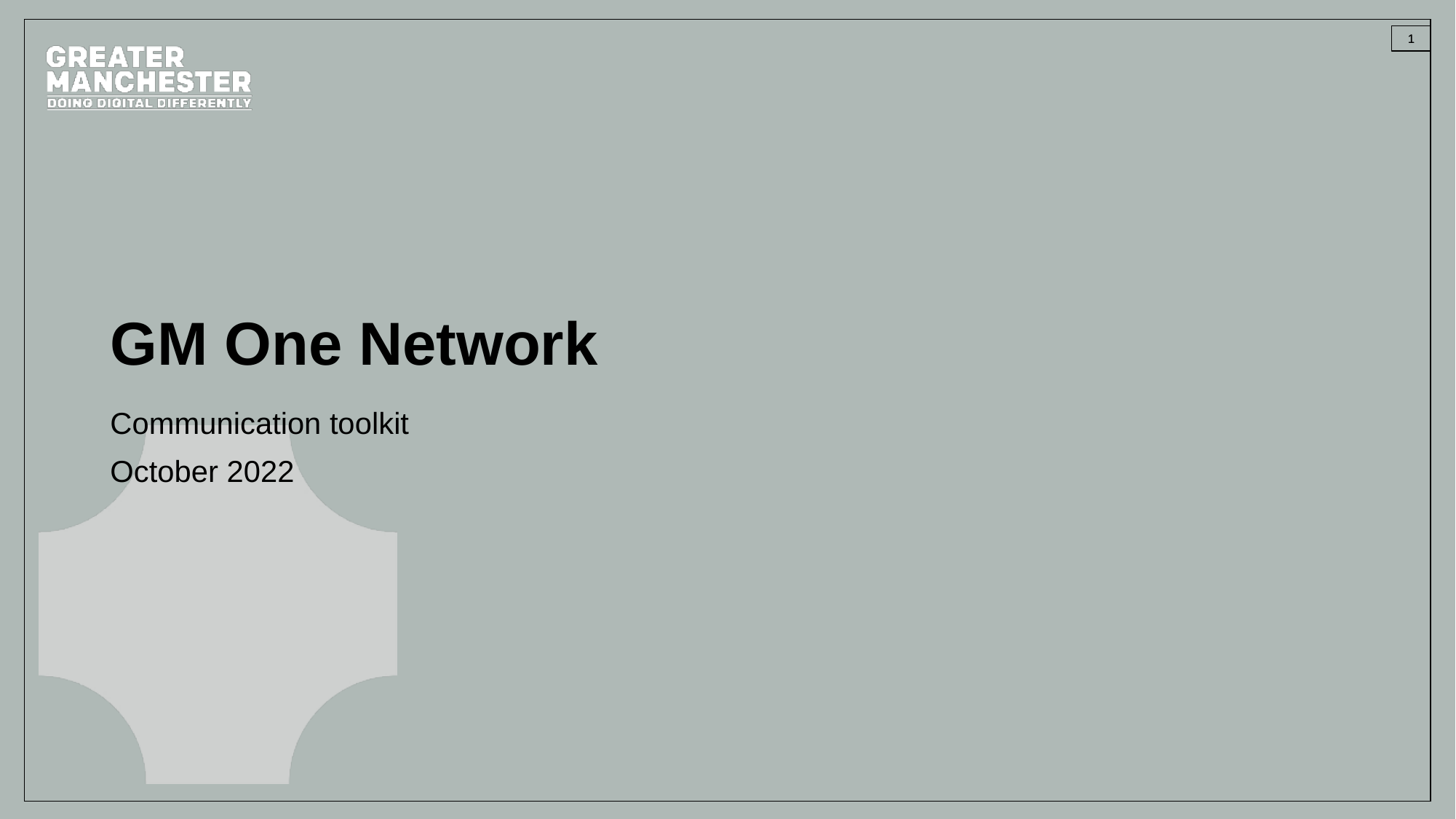

# GM One Network
Communication toolkit
October 2022